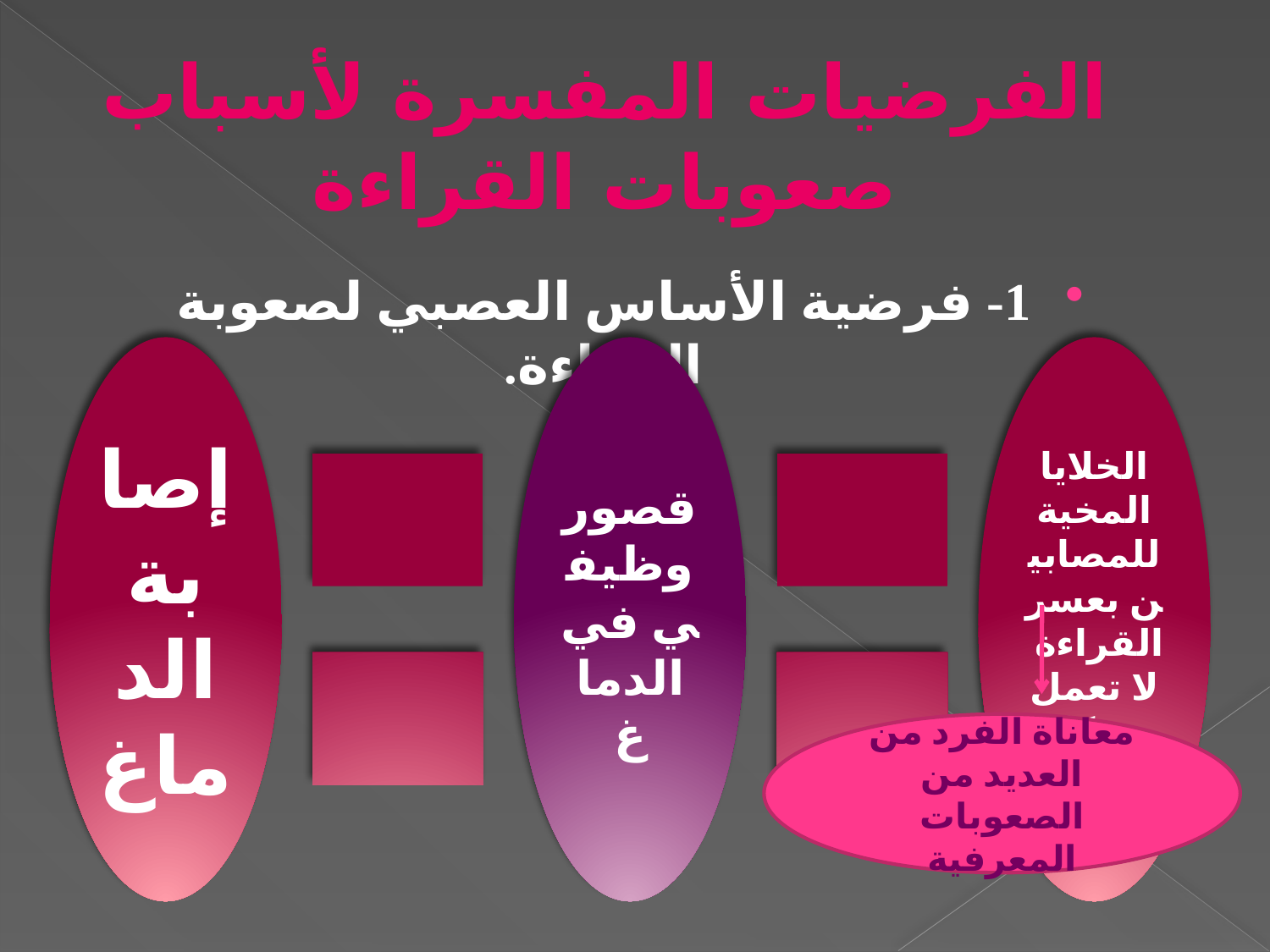

# الفرضيات المفسرة لأسباب صعوبات القراءة
1- فرضية الأساس العصبي لصعوبة القراءة.

إصابة الدماغ
قصور وظيفي في الدماغ
معاناة الفرد من العديد من الصعوبات المعرفية